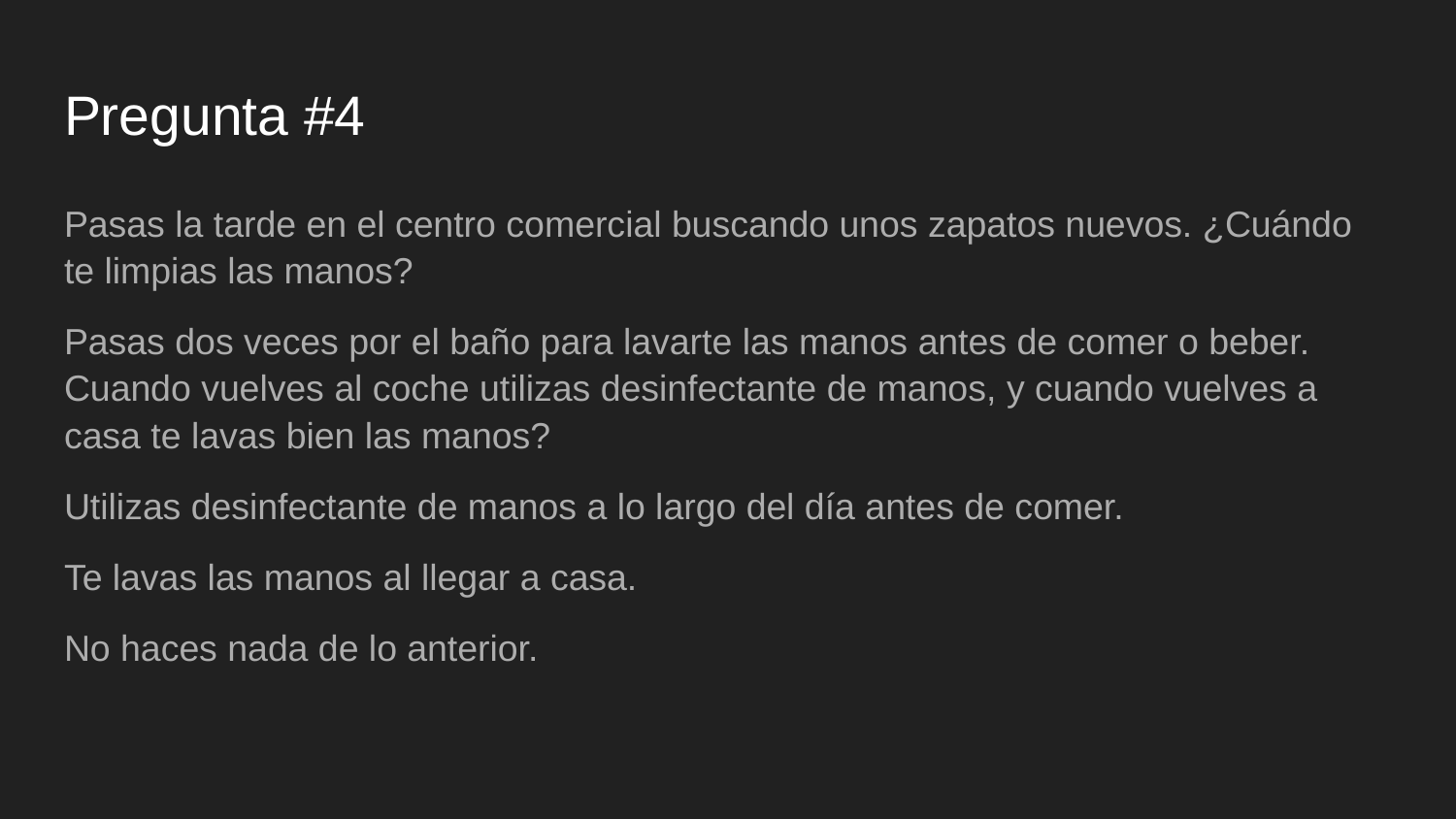

# Pregunta #4
Pasas la tarde en el centro comercial buscando unos zapatos nuevos. ¿Cuándo te limpias las manos?
Pasas dos veces por el baño para lavarte las manos antes de comer o beber. Cuando vuelves al coche utilizas desinfectante de manos, y cuando vuelves a casa te lavas bien las manos?
Utilizas desinfectante de manos a lo largo del día antes de comer.
Te lavas las manos al llegar a casa.
No haces nada de lo anterior.